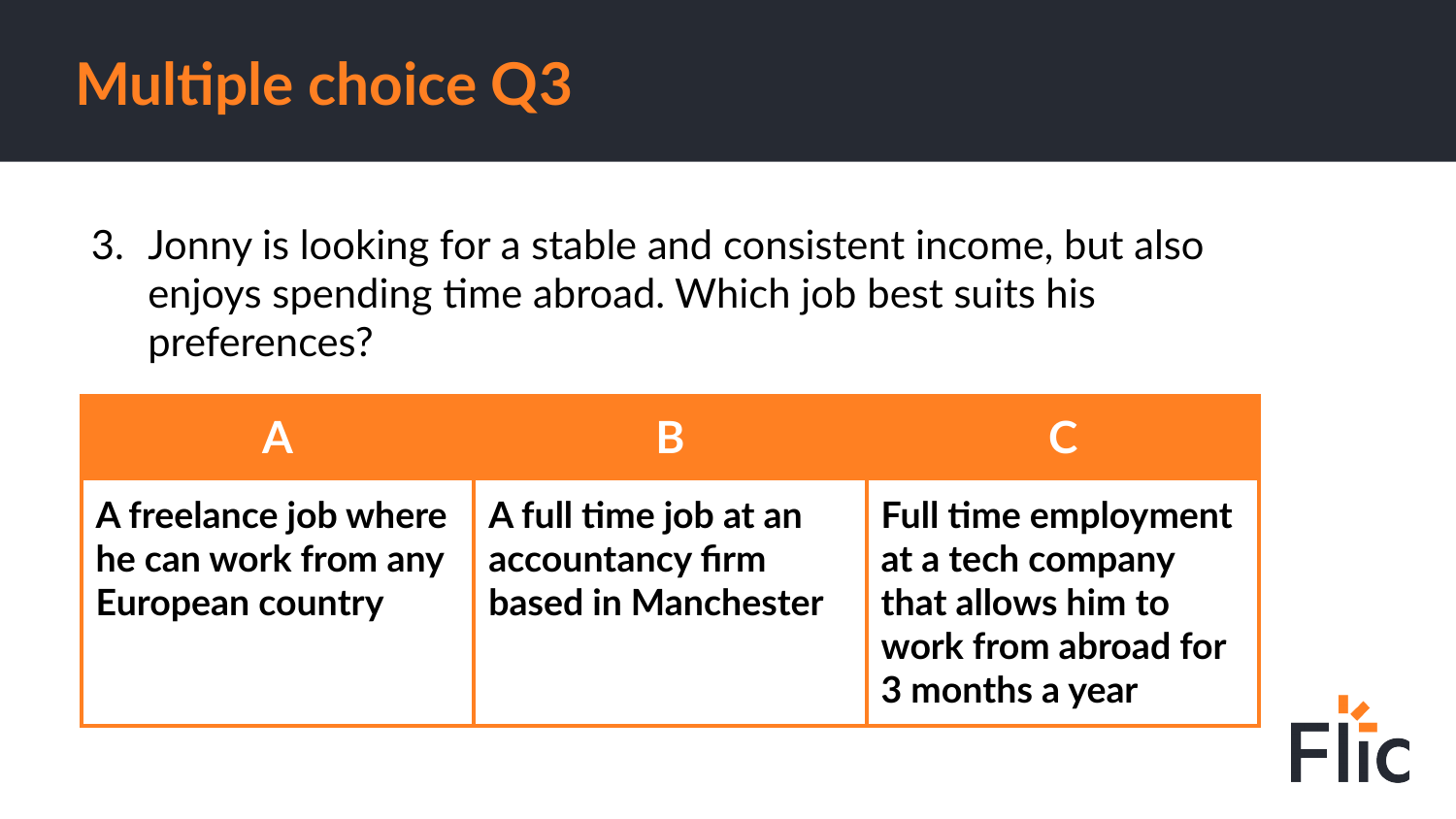

Multiple choice Q3
Jonny is looking for a stable and consistent income, but also enjoys spending time abroad. Which job best suits his preferences?

| A | B | C |
| --- | --- | --- |
| A freelance job where he can work from any European country | A full time job at an accountancy firm based in Manchester | Full time employment at a tech company that allows him to work from abroad for 3 months a year |